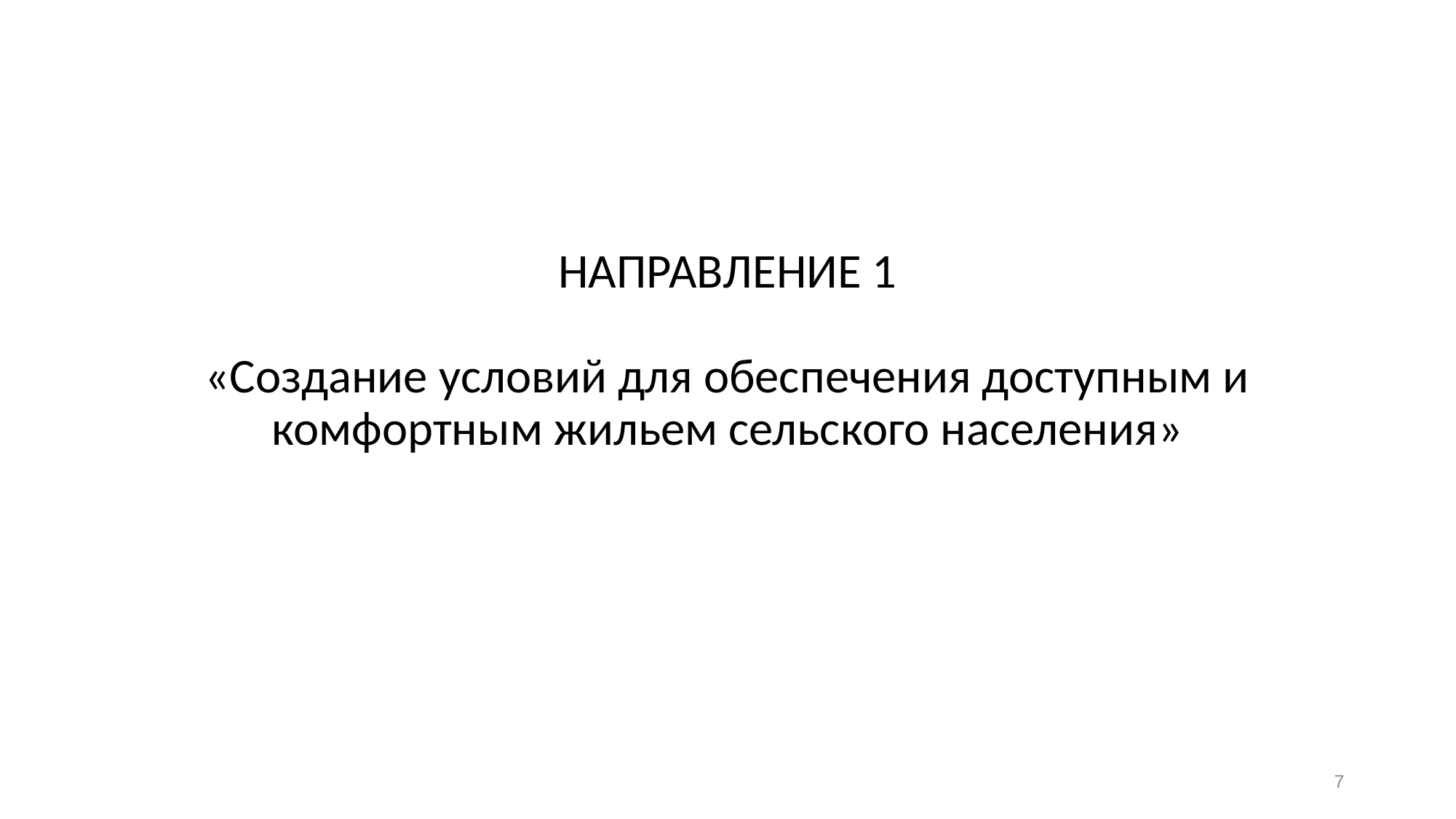

# НАПРАВЛЕНИЕ 1 «Создание условий для обеспечения доступным и комфортным жильем сельского населения»
7